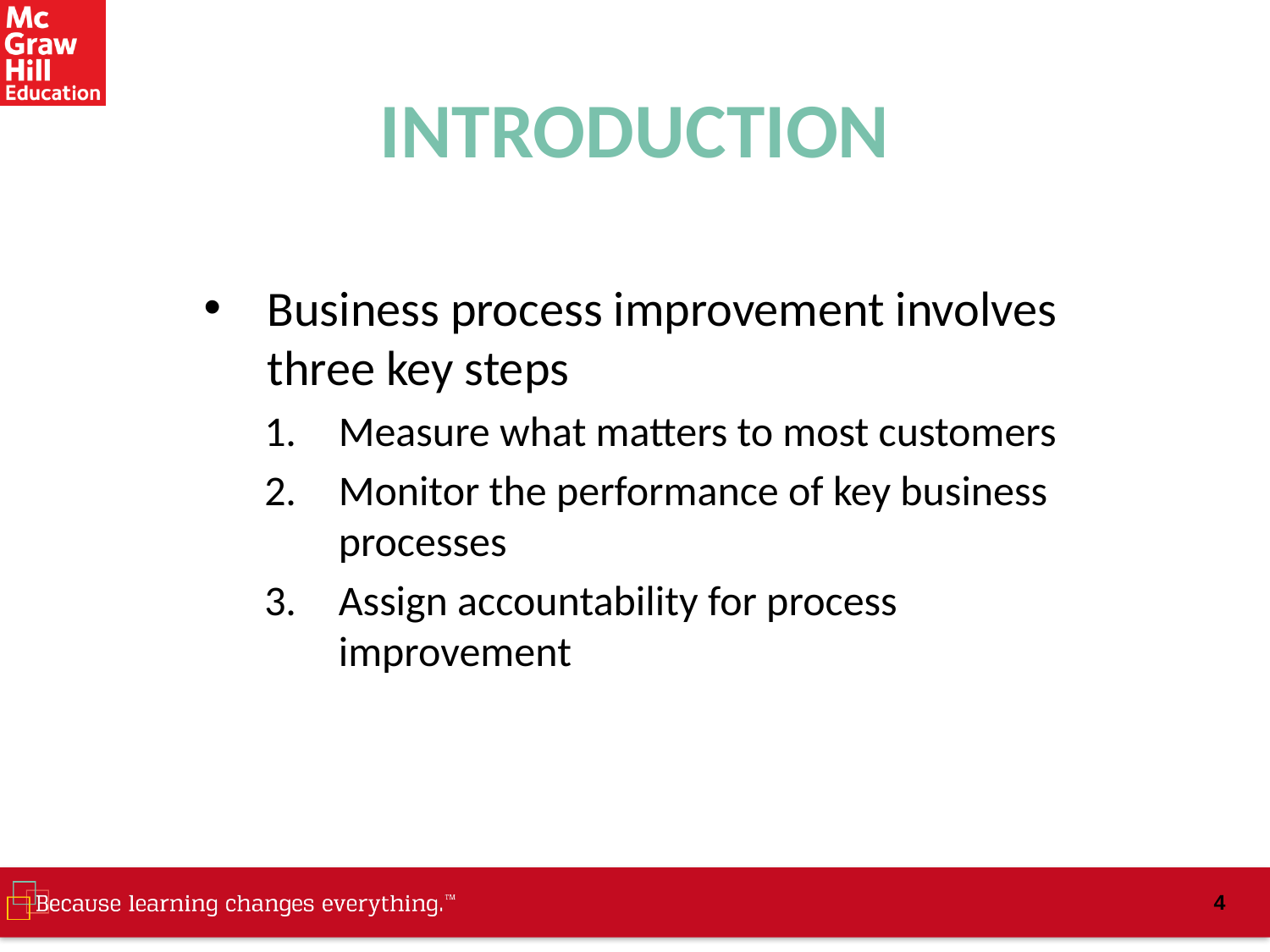

# INTRODUCTION

Business process improvement involves three key steps
Measure what matters to most customers
Monitor the performance of key business processes
Assign accountability for process improvement